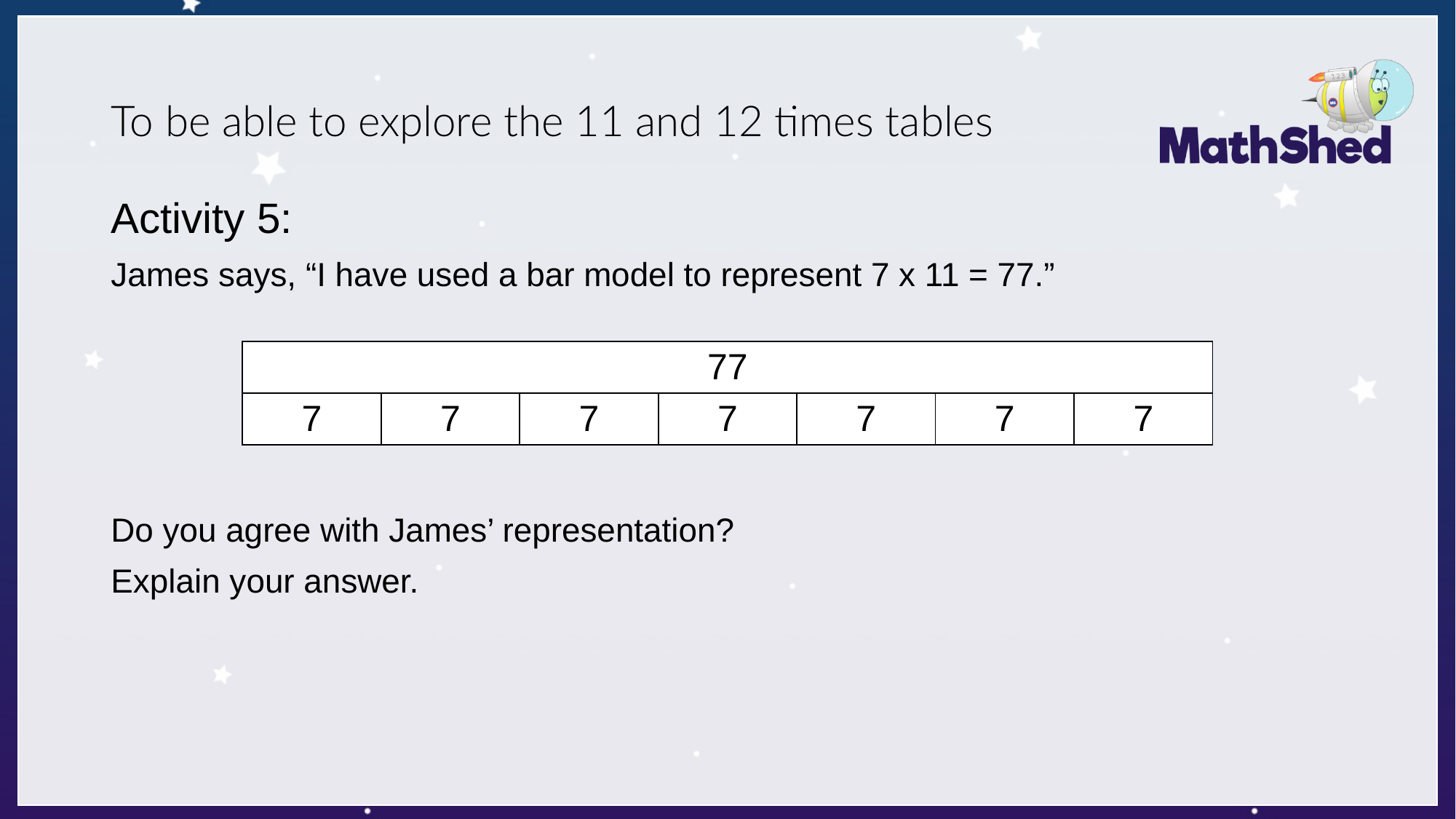

# To be able to explore the 11 and 12 times tables
Activity 5:
James says, “I have used a bar model to represent 7 x 11 = 77.”

Do you agree with James’ representation?
Explain your answer.

| 77 |  |  |  |  |  |  |
| --- | --- | --- | --- | --- | --- | --- |
| 7 | 7 | 7 | 7 | 7 | 7 | 7 |